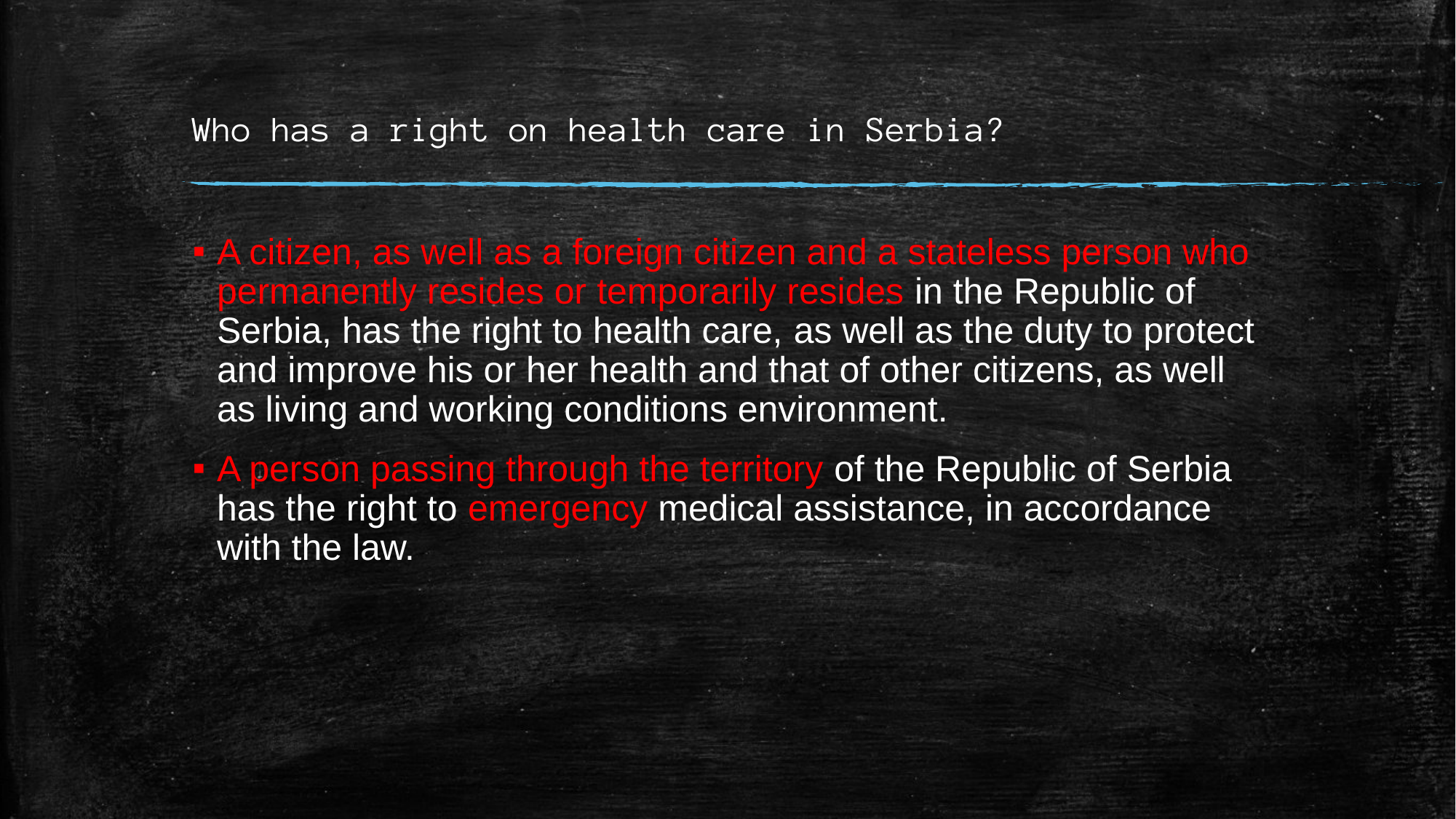

# Who has a right on health care in Serbia?
A citizen, as well as a foreign citizen and a stateless person who permanently resides or temporarily resides in the Republic of Serbia, has the right to health care, as well as the duty to protect and improve his or her health and that of other citizens, as well as living and working conditions environment.
A person passing through the territory of the Republic of Serbia has the right to emergency medical assistance, in accordance with the law.